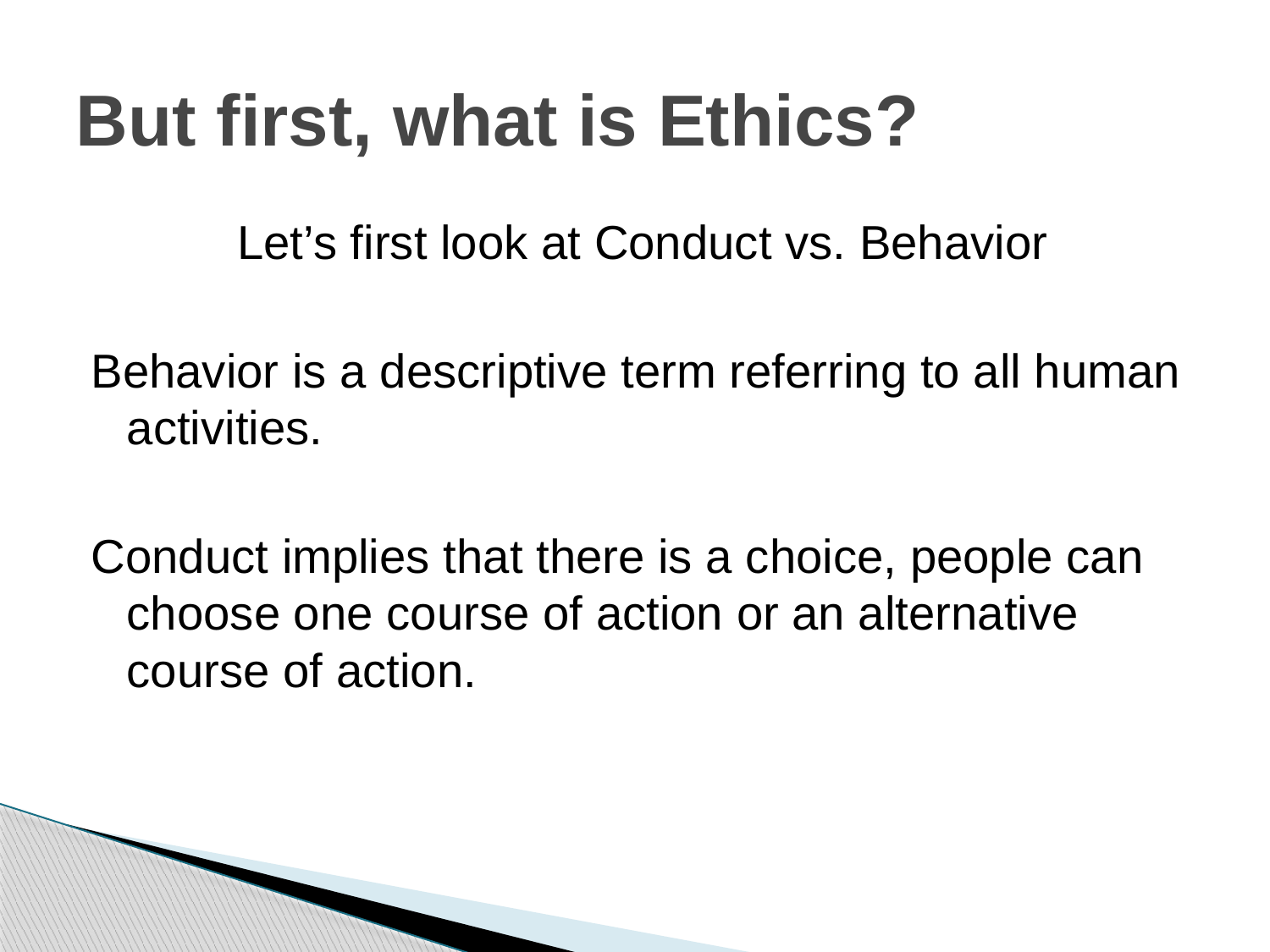

# But first, what is Ethics?
Let’s first look at Conduct vs. Behavior

Behavior is a descriptive term referring to all human activities.

Conduct implies that there is a choice, people can choose one course of action or an alternative course of action.